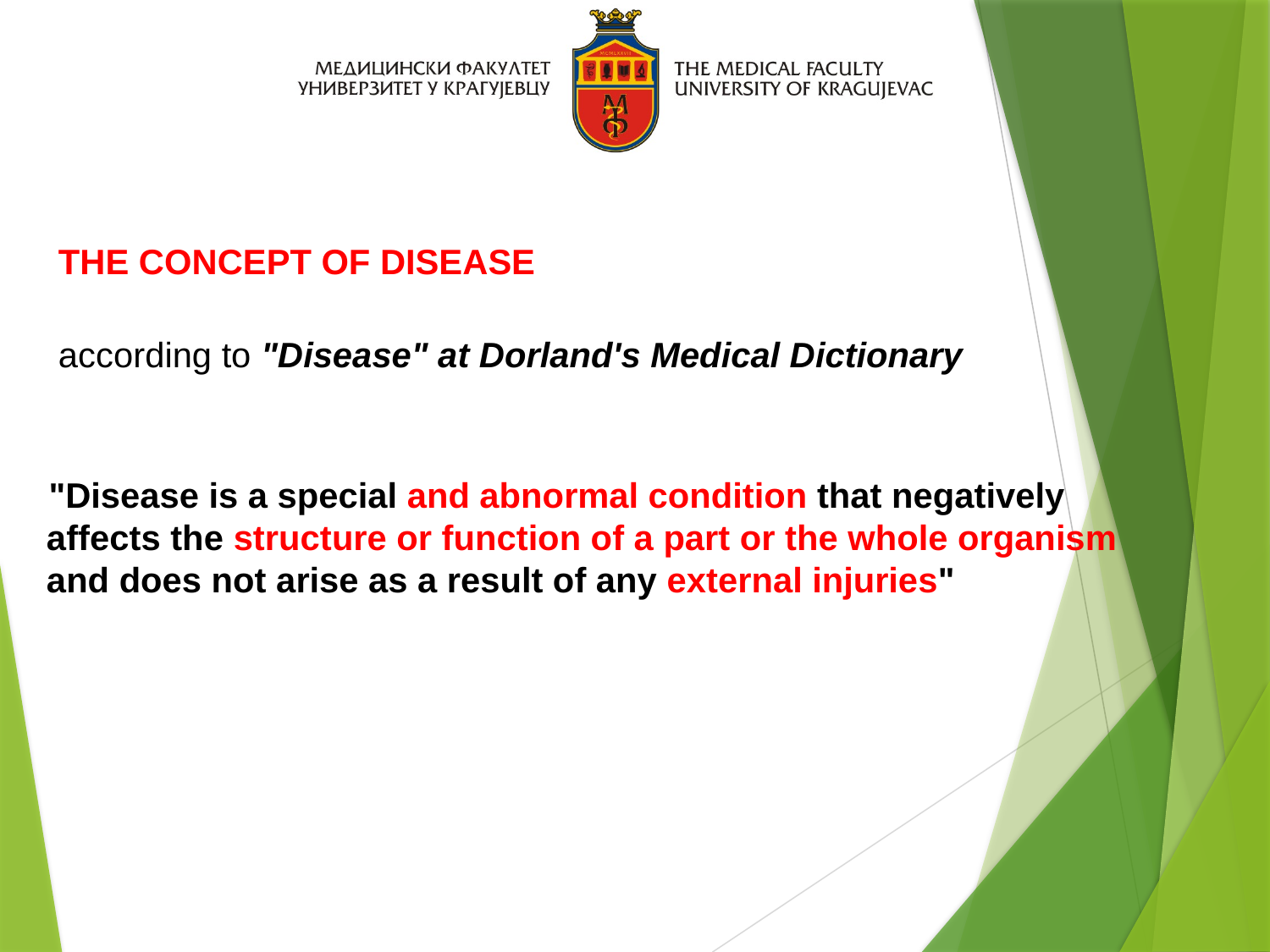

THE CONCEPT OF DISEASE

     according to "Disease" at Dorland's Medical Dictionary

    "Disease is a special and abnormal condition that negatively affects the structure or function of a part or the whole organism and does not arise as a result of any external injuries"